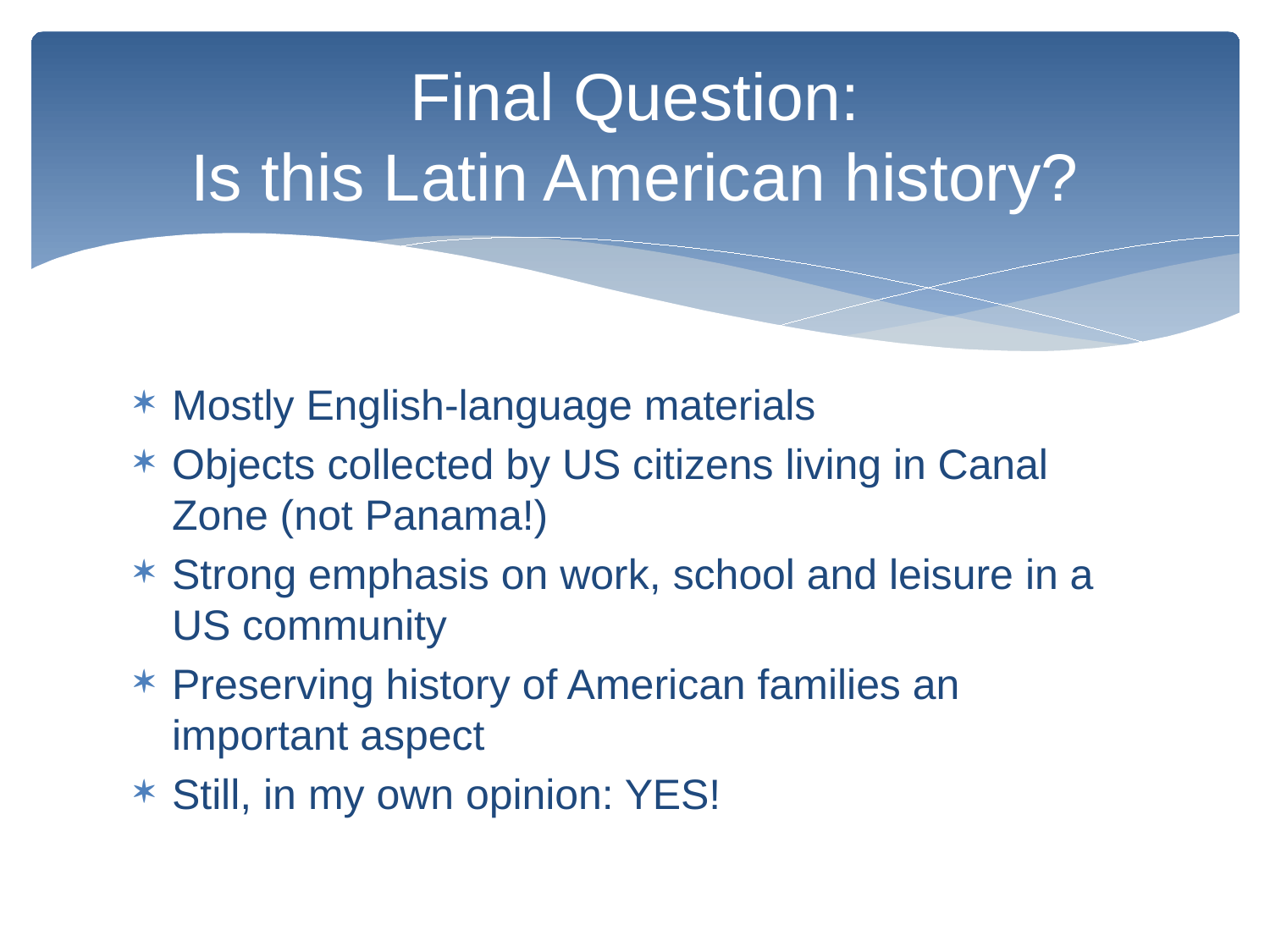

# Final Question: Is this Latin American history?
Mostly English-language materials
Objects collected by US citizens living in Canal Zone (not Panama!)
Strong emphasis on work, school and leisure in a US community
Preserving history of American families an important aspect
Still, in my own opinion: YES!